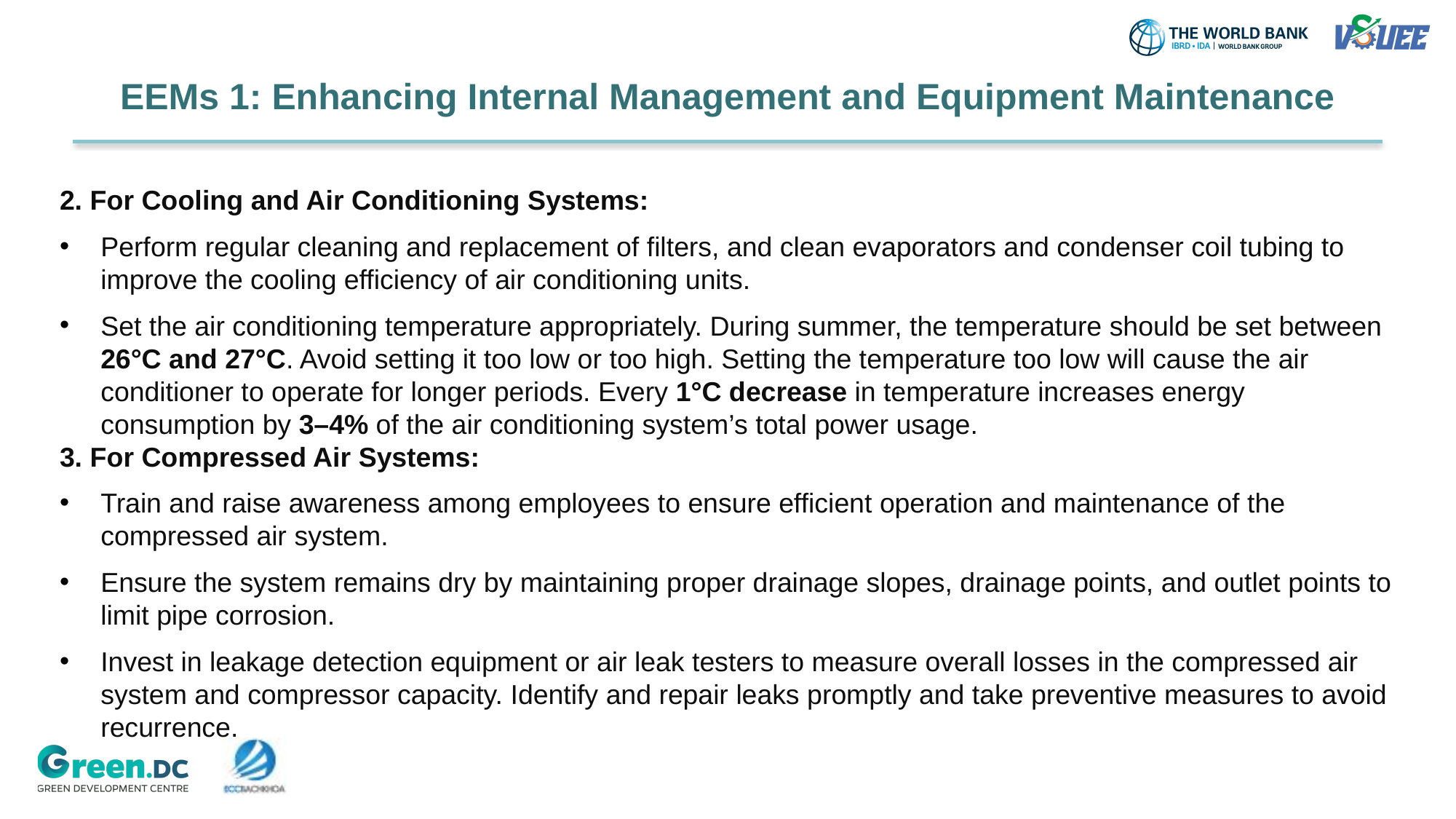

# EEMs 1: Enhancing Internal Management and Equipment Maintenance
2. For Cooling and Air Conditioning Systems:
Perform regular cleaning and replacement of filters, and clean evaporators and condenser coil tubing to improve the cooling efficiency of air conditioning units.
Set the air conditioning temperature appropriately. During summer, the temperature should be set between 26°C and 27°C. Avoid setting it too low or too high. Setting the temperature too low will cause the air conditioner to operate for longer periods. Every 1°C decrease in temperature increases energy consumption by 3–4% of the air conditioning system’s total power usage.
3. For Compressed Air Systems:
Train and raise awareness among employees to ensure efficient operation and maintenance of the compressed air system.
Ensure the system remains dry by maintaining proper drainage slopes, drainage points, and outlet points to limit pipe corrosion.
Invest in leakage detection equipment or air leak testers to measure overall losses in the compressed air system and compressor capacity. Identify and repair leaks promptly and take preventive measures to avoid recurrence.